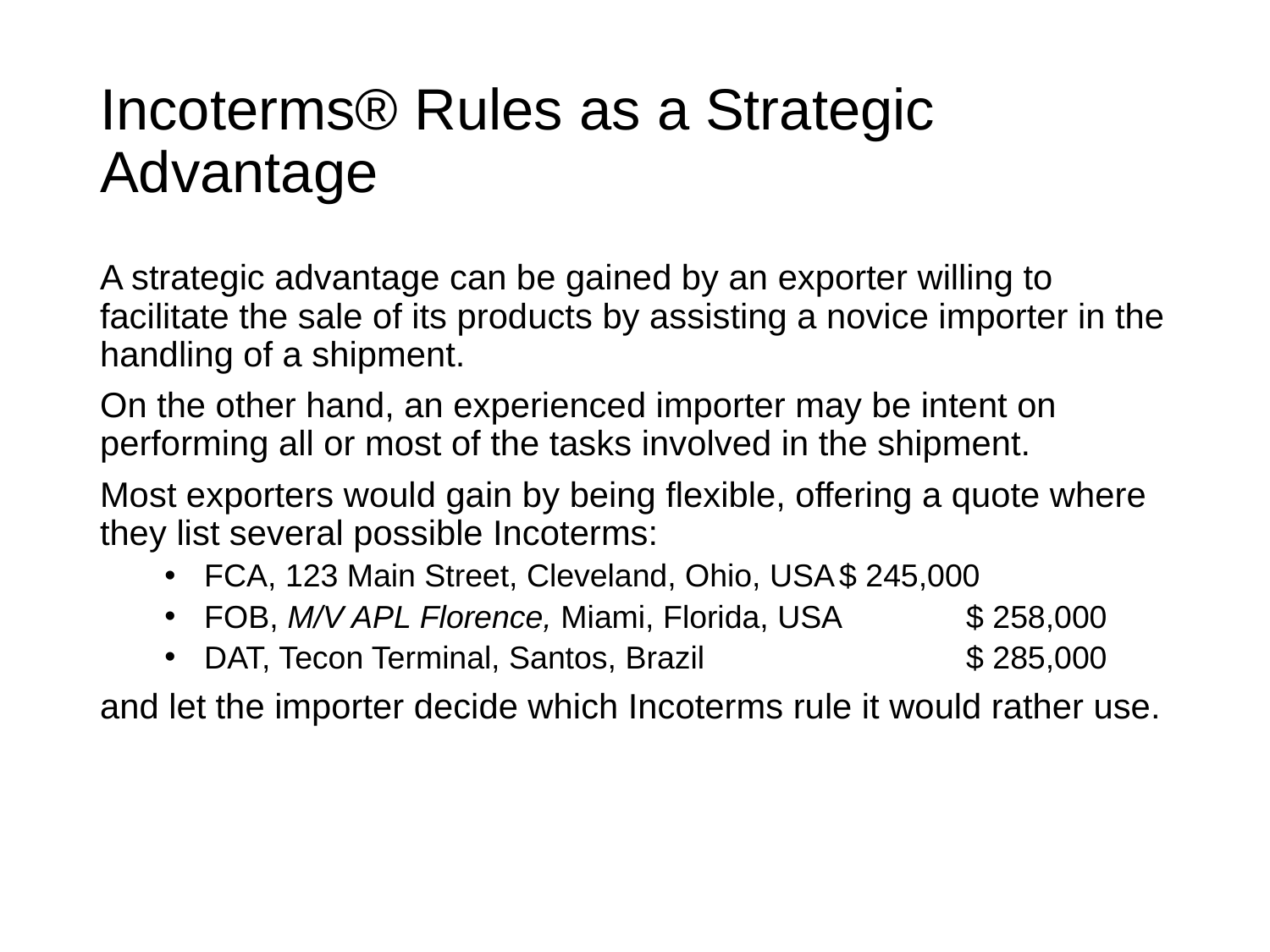

# Incoterms® Rules as a Strategic Advantage
A strategic advantage can be gained by an exporter willing to facilitate the sale of its products by assisting a novice importer in the handling of a shipment.
On the other hand, an experienced importer may be intent on performing all or most of the tasks involved in the shipment.
Most exporters would gain by being flexible, offering a quote where they list several possible Incoterms:
FCA, 123 Main Street, Cleveland, Ohio, USA	$ 245,000
FOB, M/V APL Florence, Miami, Florida, USA	$ 258,000
DAT, Tecon Terminal, Santos, Brazil			$ 285,000
and let the importer decide which Incoterms rule it would rather use.